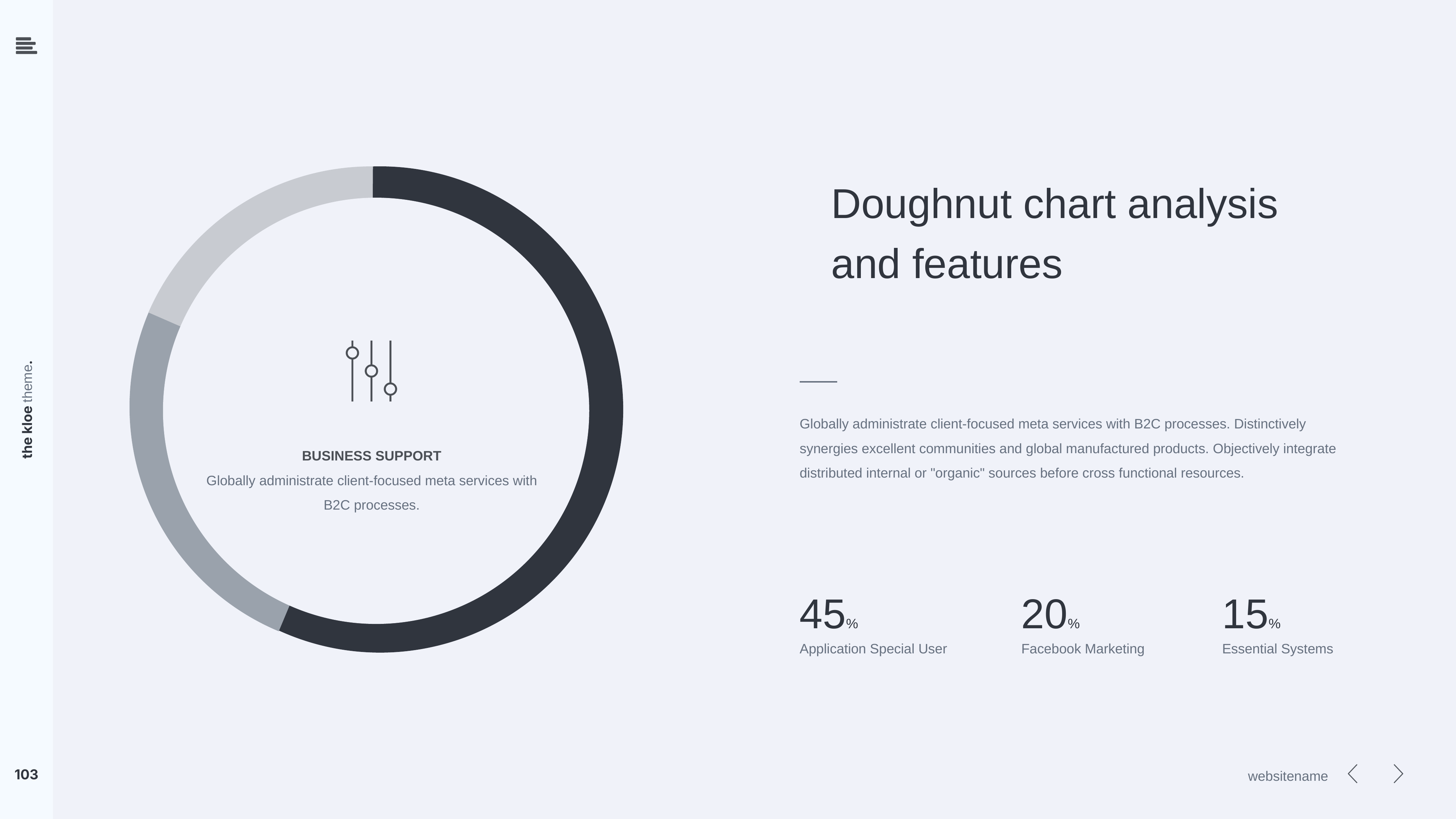

Doughnut chart analysis
and features

Globally administrate client-focused meta services with B2C processes. Distinctively
synergies excellent communities and global manufactured products. Objectively integrate
distributed internal or "organic" sources before cross functional resources.
BUSINESS SUPPORT
Globally administrate client-focused meta services with B2C processes.
45%
Application Special User
20%
Facebook Marketing
15%
Essential Systems
103